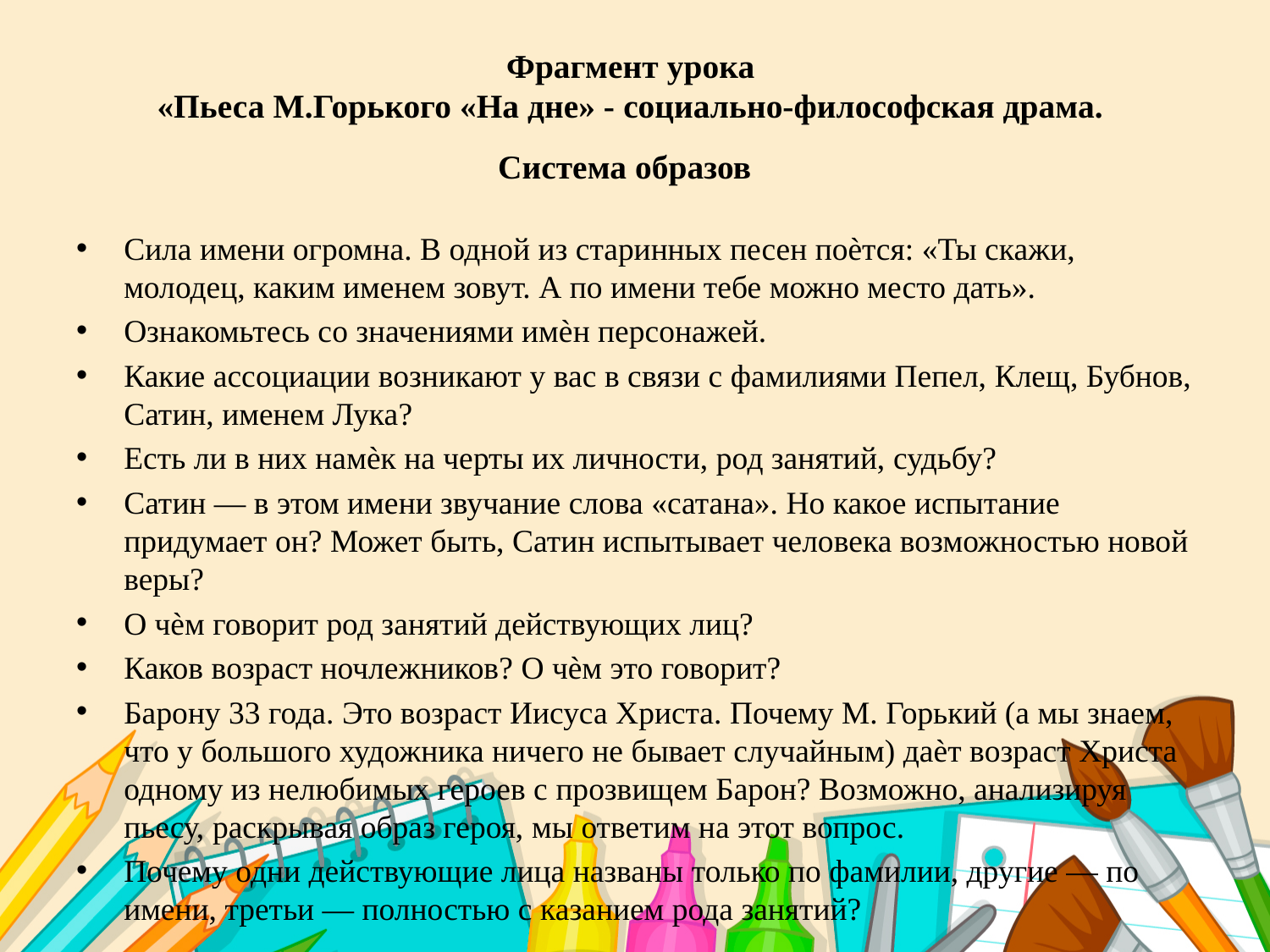

# Фрагмент урока «Пьеса М.Горького «На дне» - социально-философская драма. Система образов
Сила имени огромна. В одной из старинных песен поѐтся: «Ты скажи, молодец, каким именем зовут. А по имени тебе можно место дать».
Ознакомьтесь со значениями имѐн персонажей.
Какие ассоциации возникают у вас в связи с фамилиями Пепел, Клещ, Бубнов, Сатин, именем Лука?
Есть ли в них намѐк на черты их личности, род занятий, судьбу?
Сатин — в этом имени звучание слова «сатана». Но какое испытание придумает он? Может быть, Сатин испытывает человека возможностью новой веры?
О чѐм говорит род занятий действующих лиц?
Каков возраст ночлежников? О чѐм это говорит?
Барону 33 года. Это возраст Иисуса Христа. Почему М. Горький (а мы знаем, что у большого художника ничего не бывает случайным) даѐт возраст Христа одному из нелюбимых героев с прозвищем Барон? Возможно, анализируя пьесу, раскрывая образ героя, мы ответим на этот вопрос.
Почему одни действующие лица названы только по фамилии, другие — по имени, третьи — полностью с казанием рода занятий?